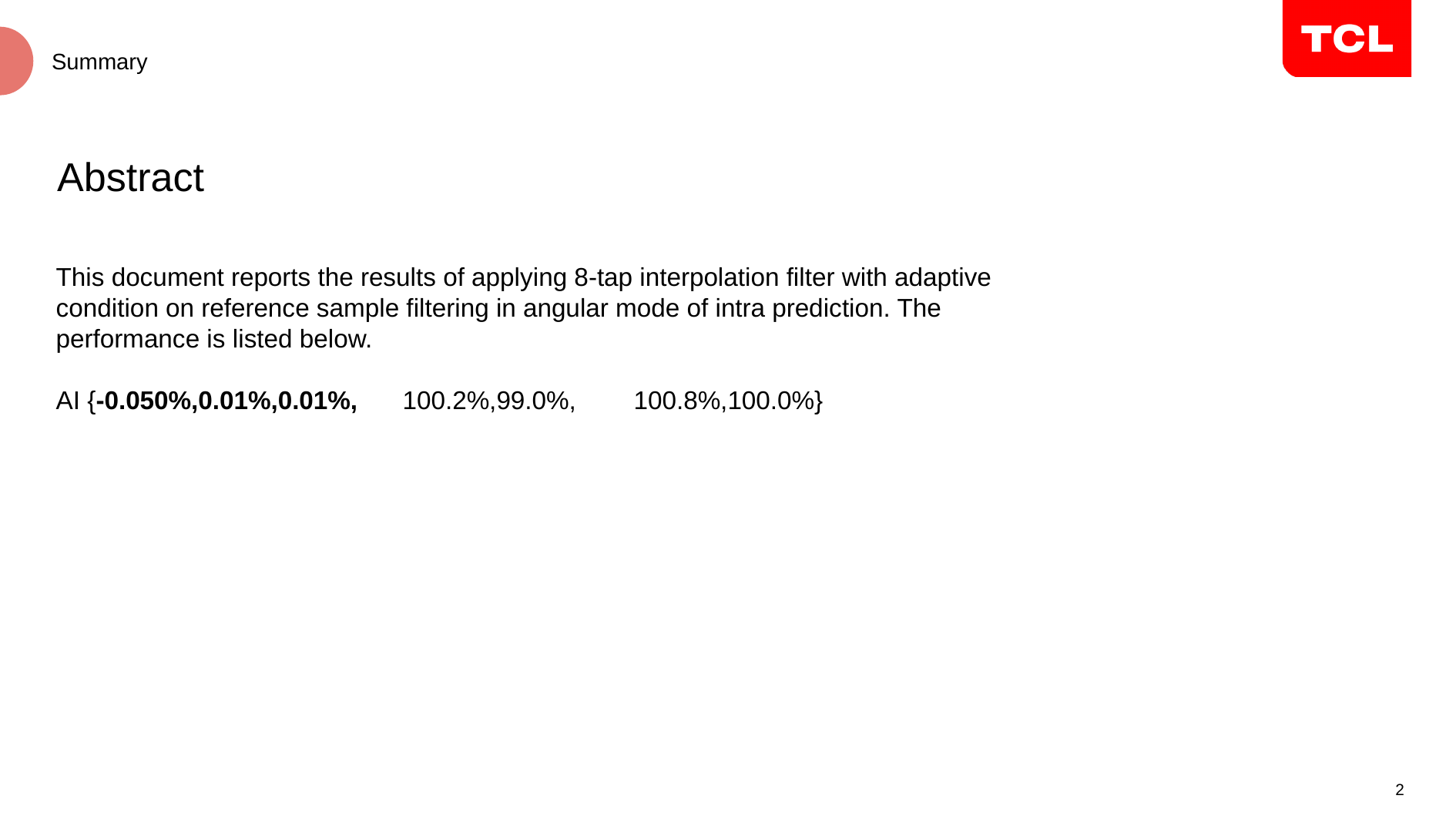

# Summary
Abstract
This document reports the results of applying 8-tap interpolation filter with adaptive condition on reference sample filtering in angular mode of intra prediction. The performance is listed below.

AI {-0.050%,0.01%,0.01%,	100.2%,99.0%,	100.8%,100.0%}
2